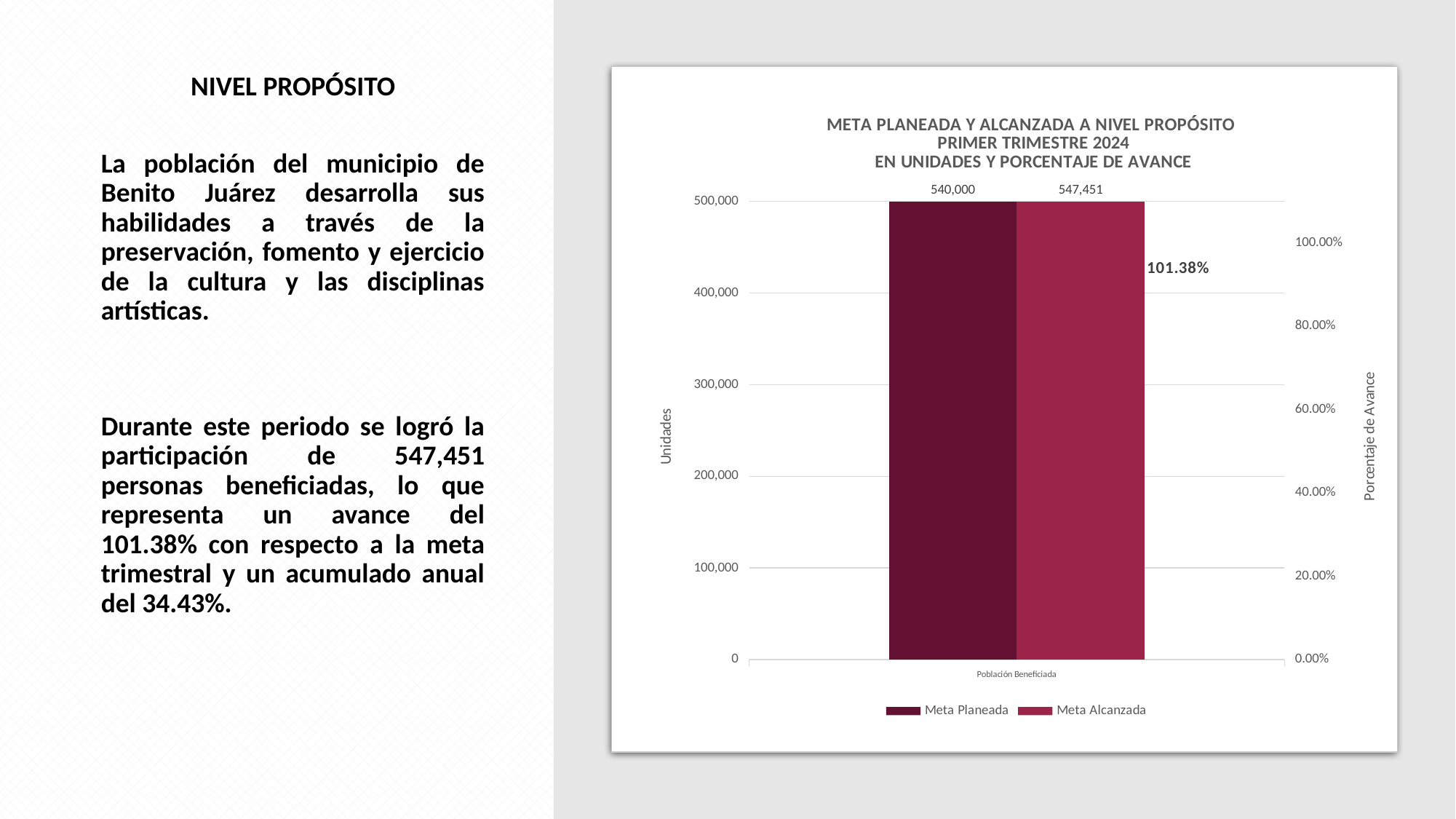

NIVEL PROPÓSITO

La población del municipio de Benito Juárez desarrolla sus habilidades a través de la preservación, fomento y ejercicio de la cultura y las disciplinas artísticas.

Durante este periodo se logró la participación de 547,451 personas beneficiadas, lo que representa un avance del 101.38% con respecto a la meta trimestral y un acumulado anual del 34.43%.

### Chart: META PLANEADA Y ALCANZADA A NIVEL PROPÓSITO
PRIMER TRIMESTRE 2024
EN UNIDADES Y PORCENTAJE DE AVANCE

| Category | Meta Planeada | Meta Alcanzada |  |
|---|---|---|---|
| Población Beneficiada | 540000.0 | 547451.0 | 1.0137981481481482 |